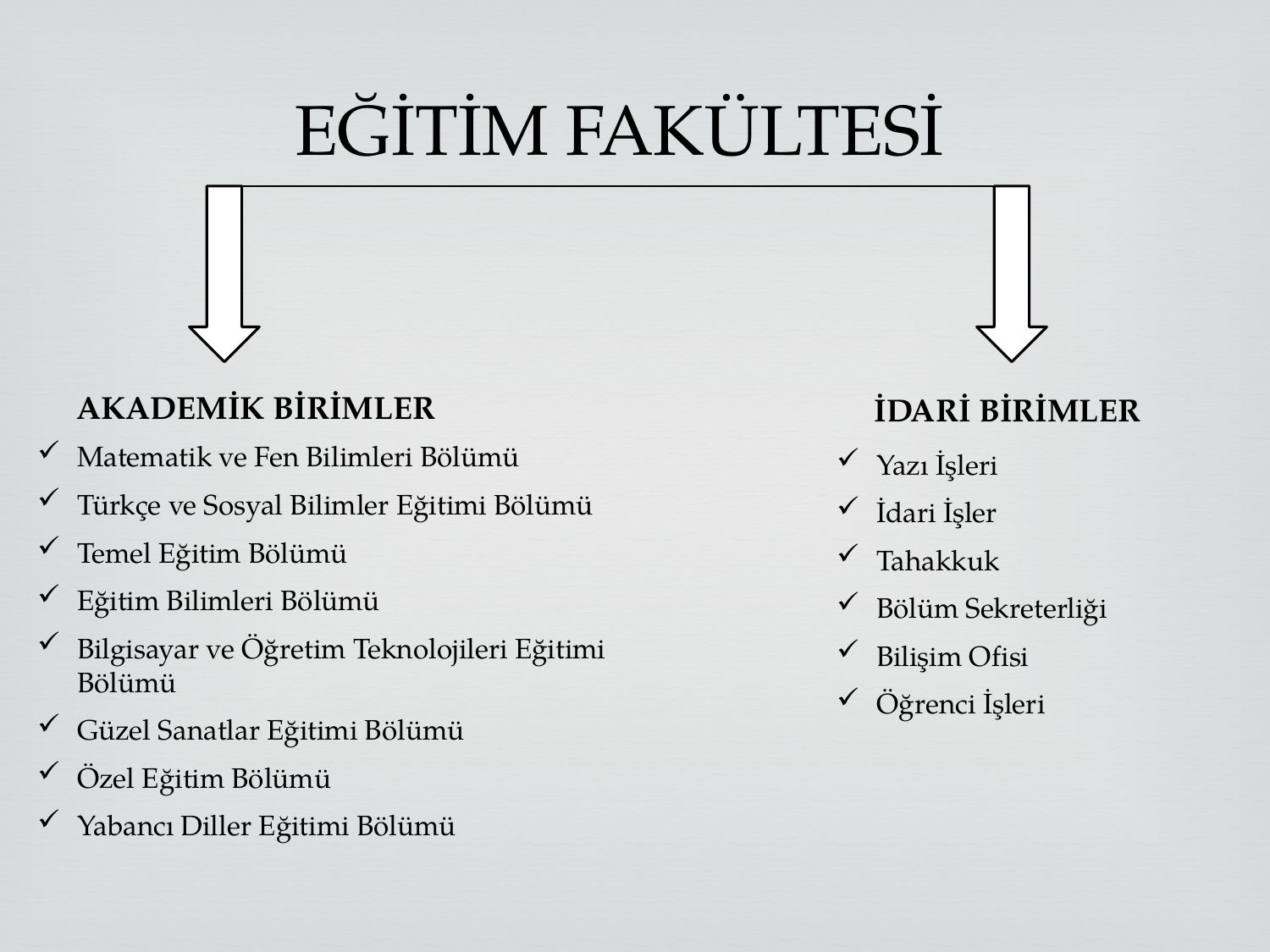

EĞİTİM FAKÜLTESİ

AKADEMİK BİRİMLER
İDARİ BİRİMLER
Matematik ve Fen Bilimleri Bölümü
Türkçe ve Sosyal Bilimler Eğitimi Bölümü
Temel Eğitim Bölümü
Eğitim Bilimleri Bölümü
Bilgisayar ve Öğretim Teknolojileri Eğitimi Bölümü
Güzel Sanatlar Eğitimi Bölümü
Özel Eğitim Bölümü
Yabancı Diller Eğitimi Bölümü
Yazı İşleri
İdari İşler
Tahakkuk
Bölüm Sekreterliği
Bilişim Ofisi
Öğrenci İşleri